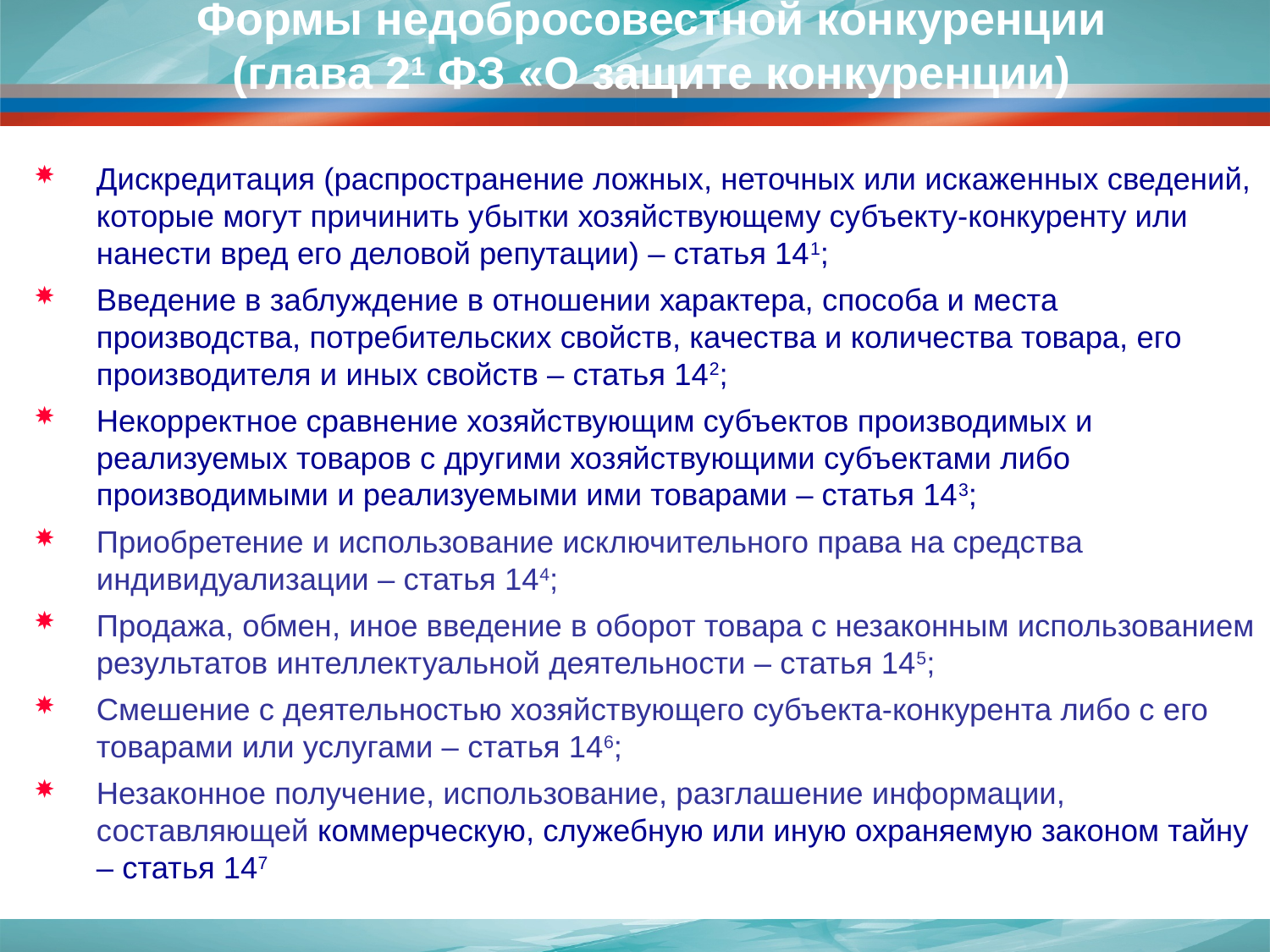

Формы недобросовестной конкуренции
(глава 21 ФЗ «О защите конкуренции)
Дискредитация (распространение ложных, неточных или искаженных сведений, которые могут причинить убытки хозяйствующему субъекту-конкуренту или нанести вред его деловой репутации) – статья 141;
Введение в заблуждение в отношении характера, способа и места производства, потребительских свойств, качества и количества товара, его производителя и иных свойств – статья 142;
Некорректное сравнение хозяйствующим субъектов производимых и реализуемых товаров с другими хозяйствующими субъектами либо производимыми и реализуемыми ими товарами – статья 143;
Приобретение и использование исключительного права на средства индивидуализации – статья 144;
Продажа, обмен, иное введение в оборот товара с незаконным использованием результатов интеллектуальной деятельности – статья 145;
Смешение с деятельностью хозяйствующего субъекта-конкурента либо с его товарами или услугами – статья 146;
Незаконное получение, использование, разглашение информации, составляющей коммерческую, служебную или иную охраняемую законом тайну – статья 147

33